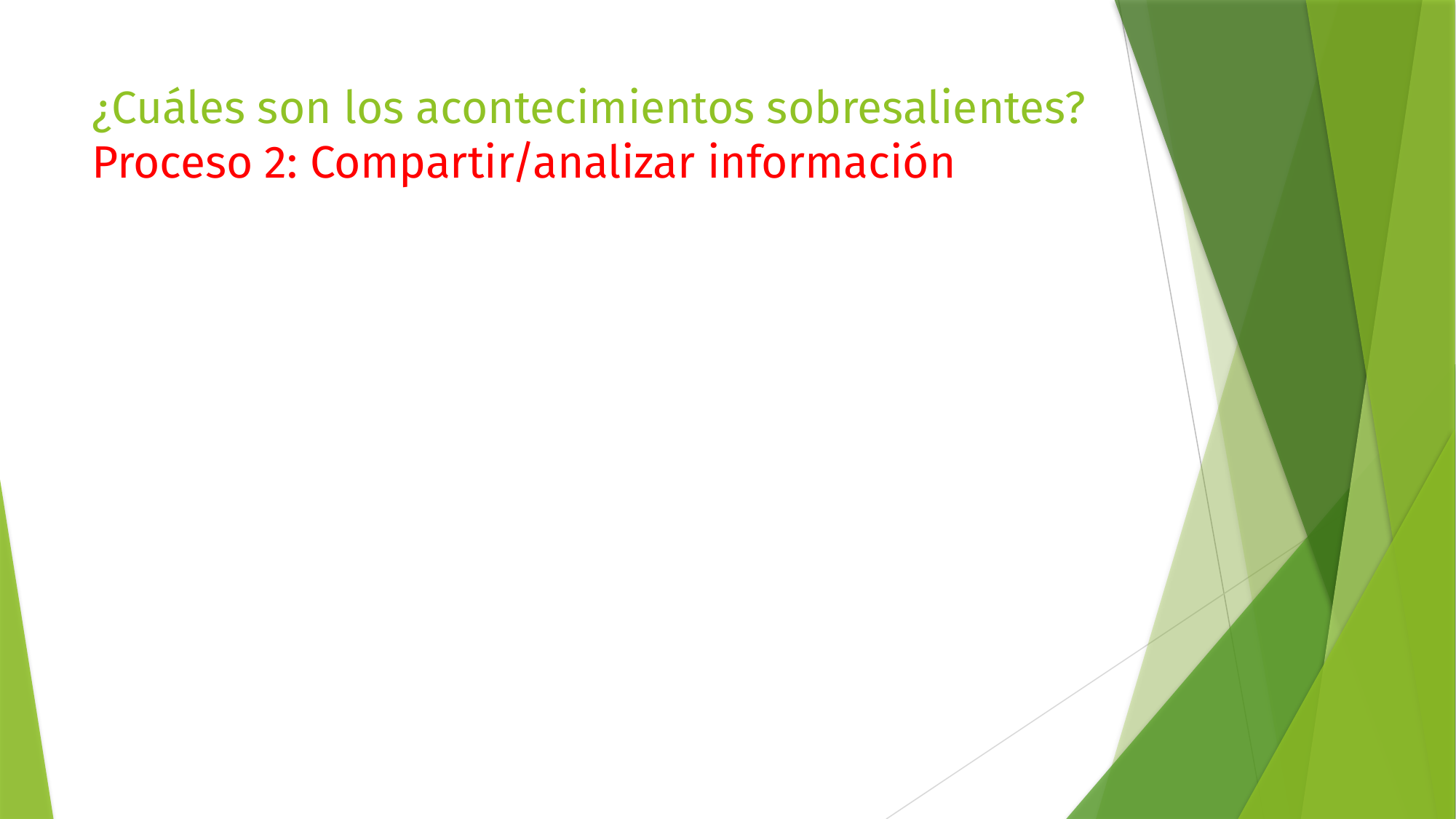

# ¿Cuáles son los acontecimientos sobresalientes? Proceso 2: Compartir/analizar información